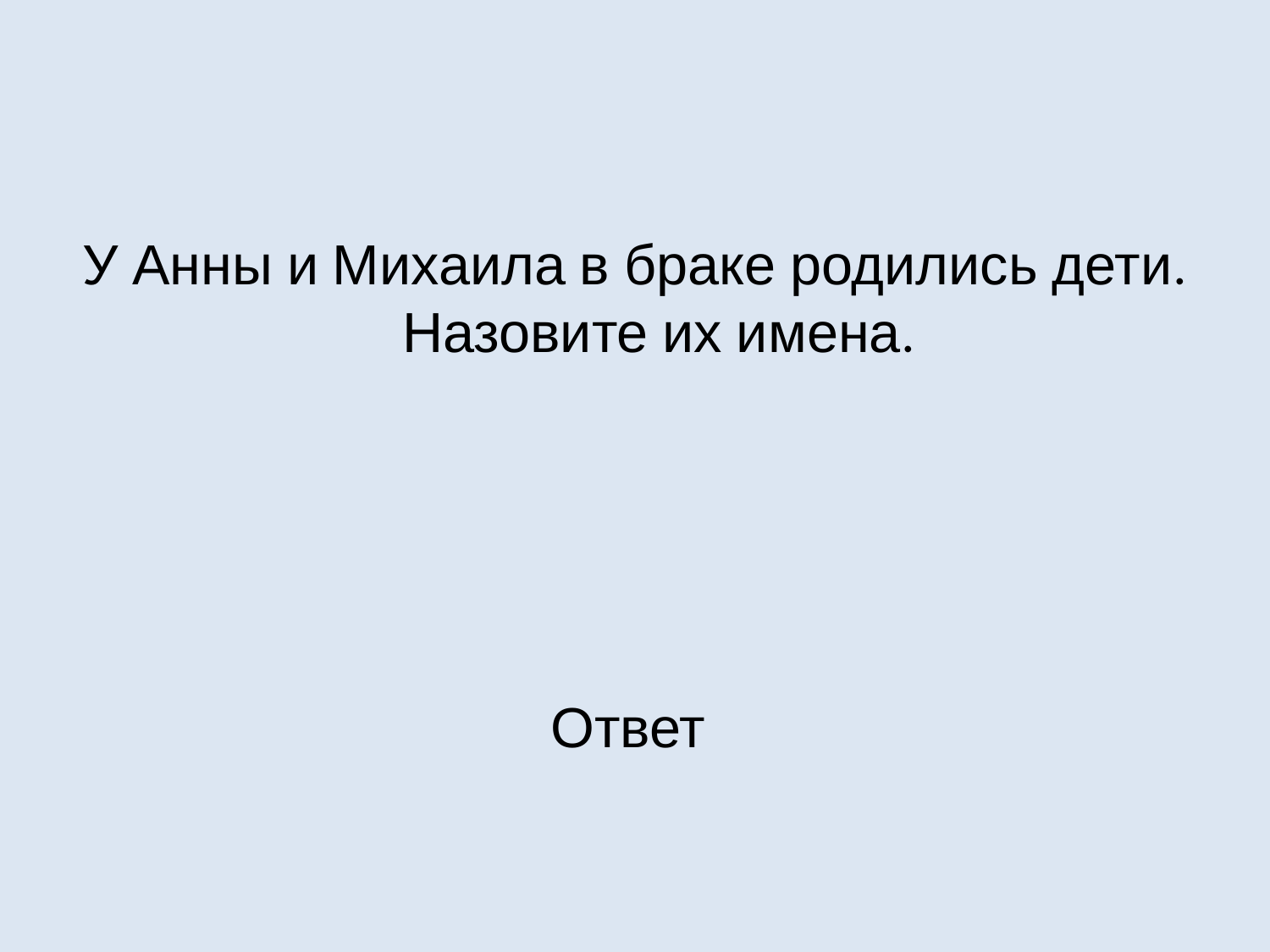

#
У Анны и Михаила в браке родились дети. Назовите их имена.

Ответ